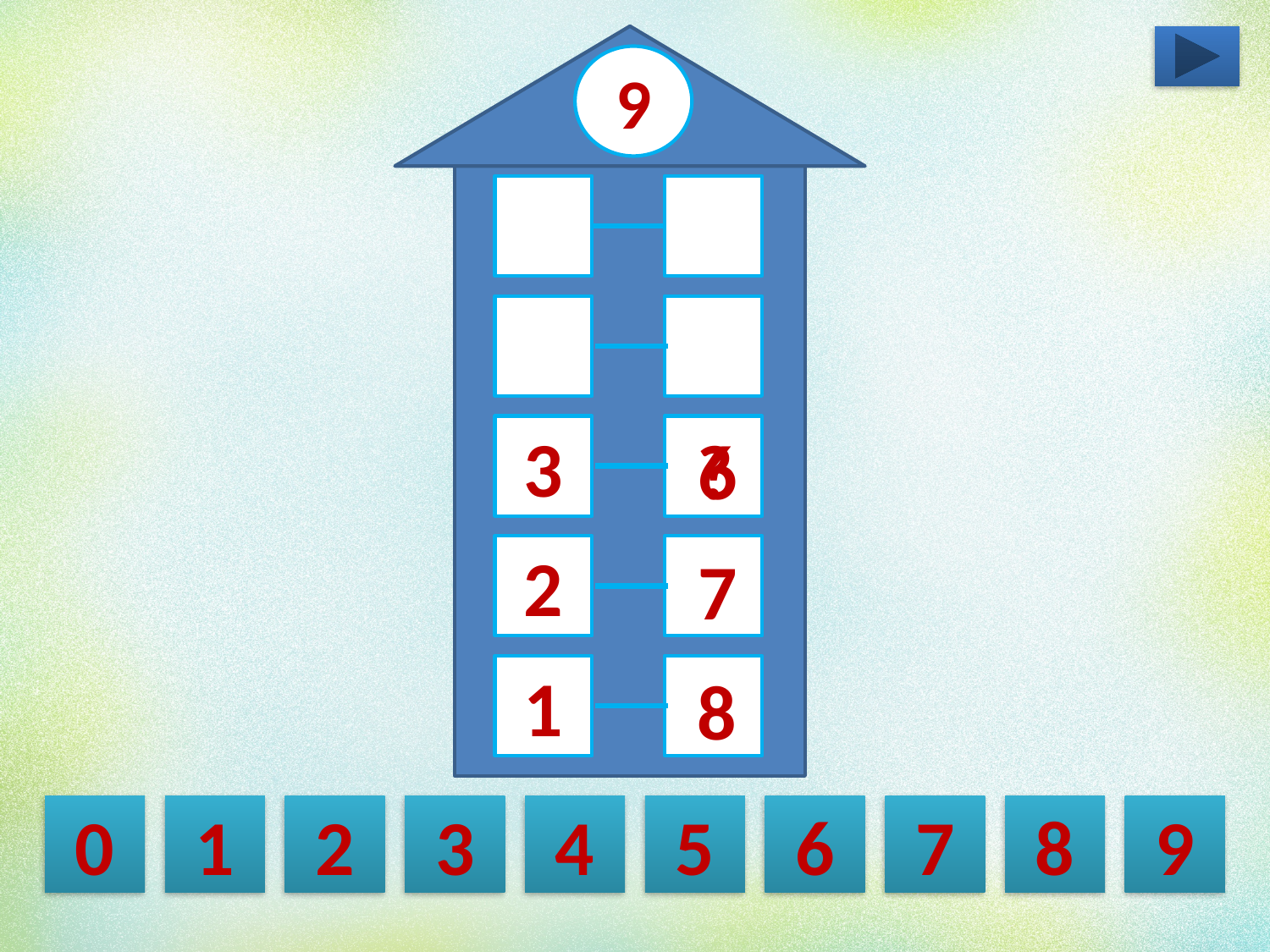

9

3

?
6
2

7
1

8
0
1
2
3
4
5
6
7
8
9